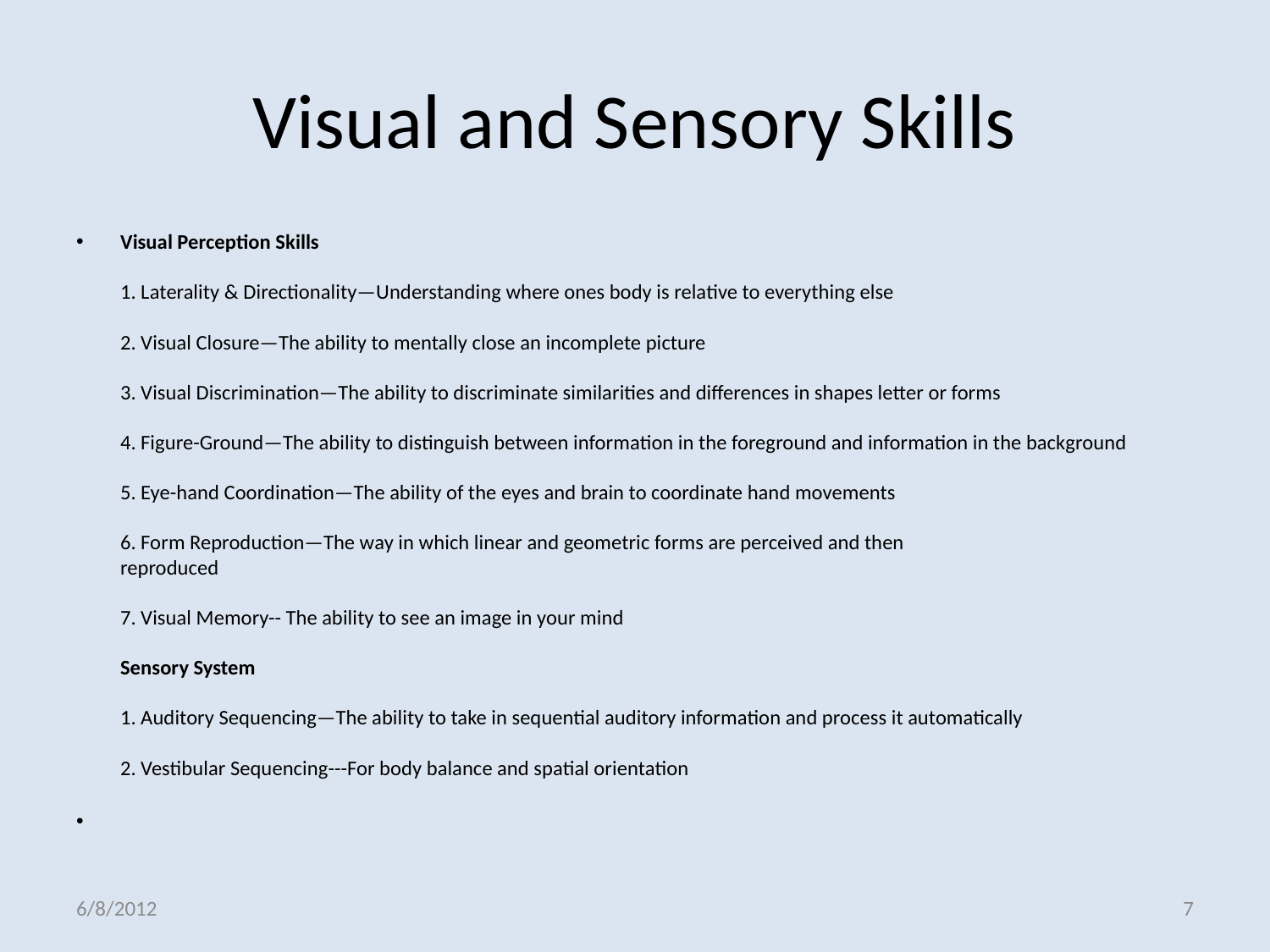

# Visual and Sensory Skills
Visual Perception Skills
1. Laterality & Directionality—Understanding where ones body is relative to everything else
2. Visual Closure—The ability to mentally close an incomplete picture
3. Visual Discrimination—The ability to discriminate similarities and differences in shapes letter or forms
4. Figure-Ground—The ability to distinguish between information in the foreground and information in the background
5. Eye-hand Coordination—The ability of the eyes and brain to coordinate hand movements
6. Form Reproduction—The way in which linear and geometric forms are perceived and then
reproduced
7. Visual Memory-- The ability to see an image in your mind
Sensory System
1. Auditory Sequencing—The ability to take in sequential auditory information and process it automatically
2. Vestibular Sequencing---For body balance and spatial orientation

6/8/2012
7